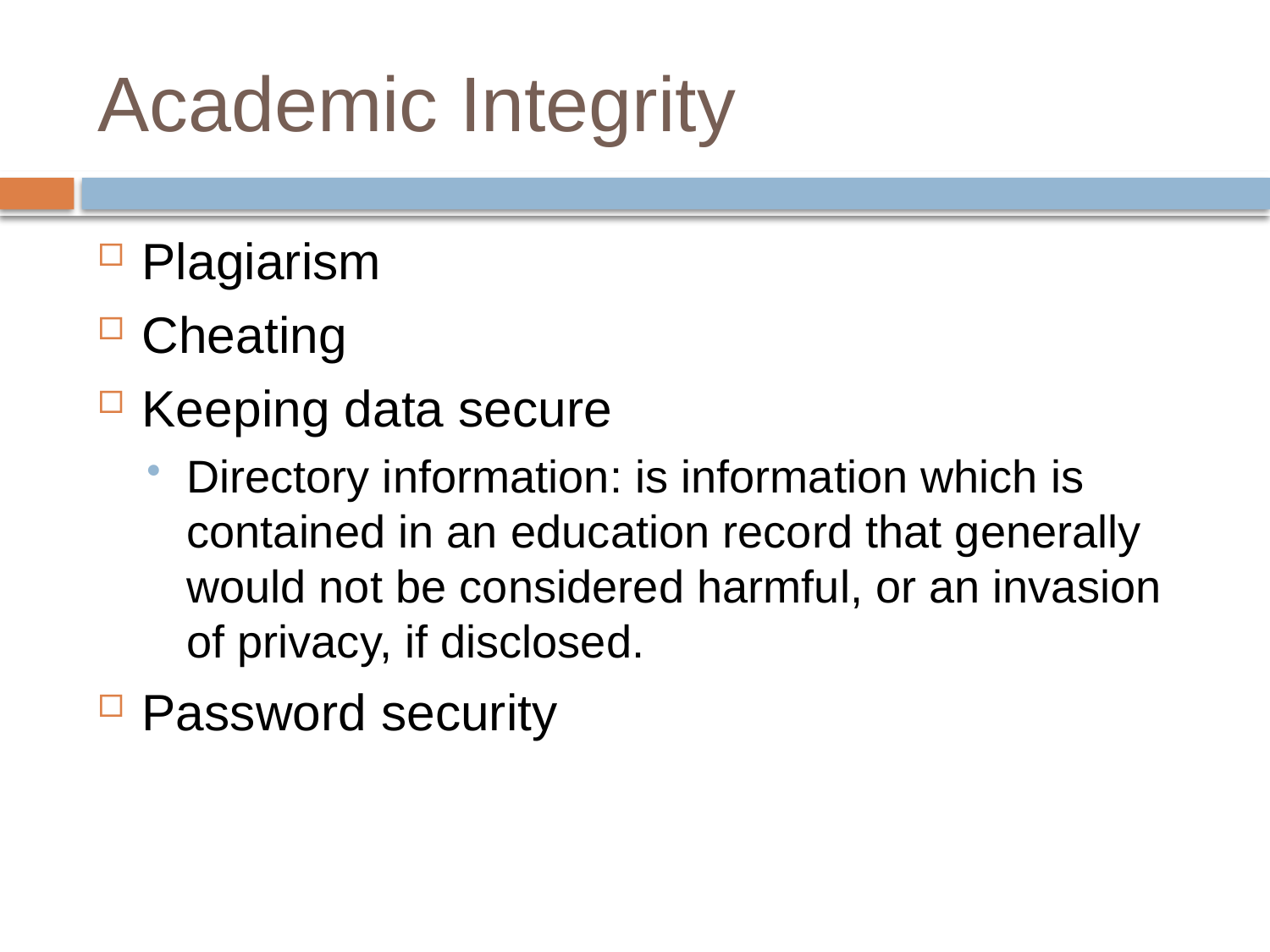

# Academic Integrity
Plagiarism
Cheating
Keeping data secure
Directory information: is information which is contained in an education record that generally would not be considered harmful, or an invasion of privacy, if disclosed.
Password security